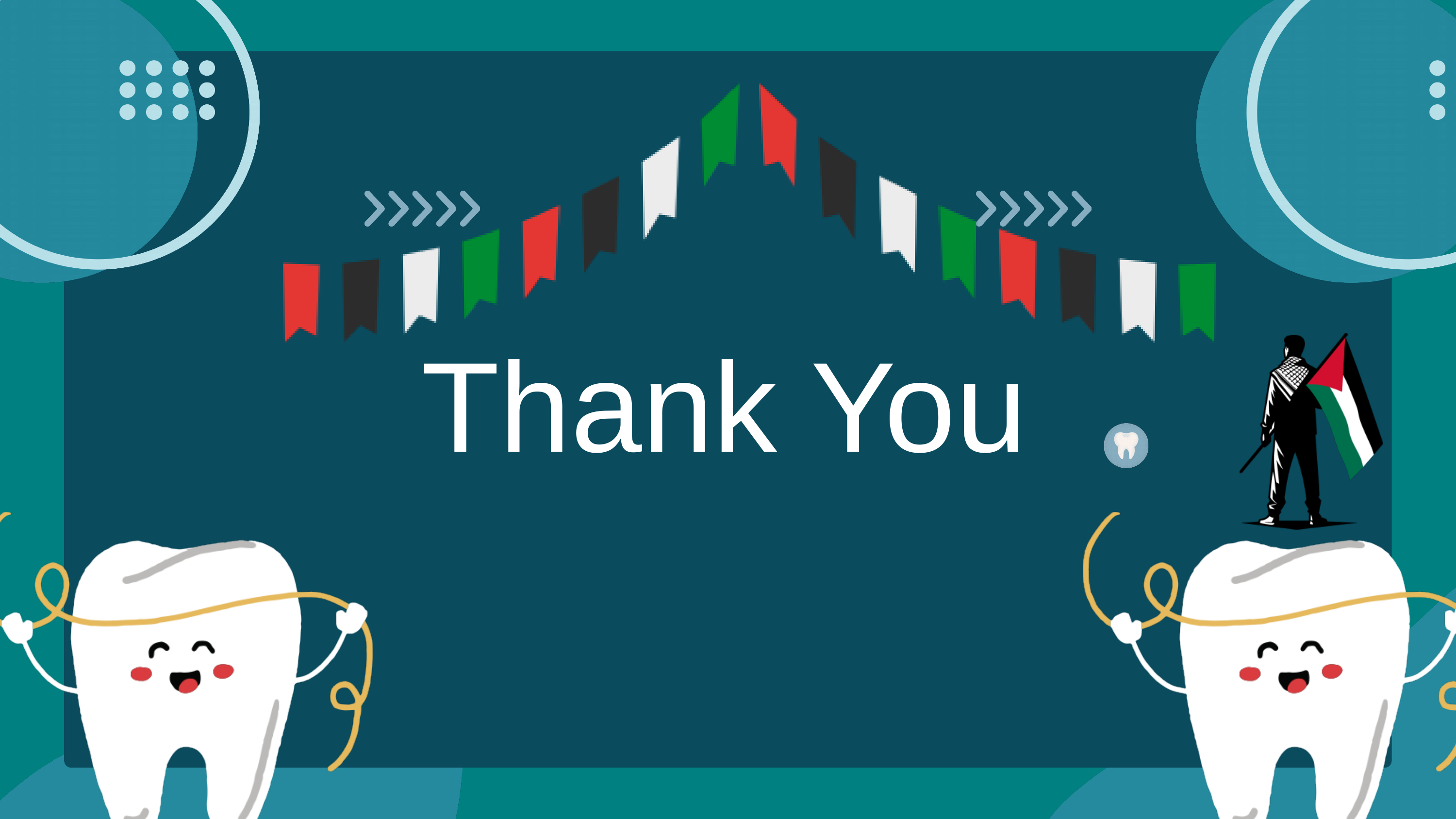

Salford & Co.

Contact Us

Thank You

+123 456 7890

www.reallygreatsite.com

hello@reallygreatsite.com

123 Anywhere  St., Any City